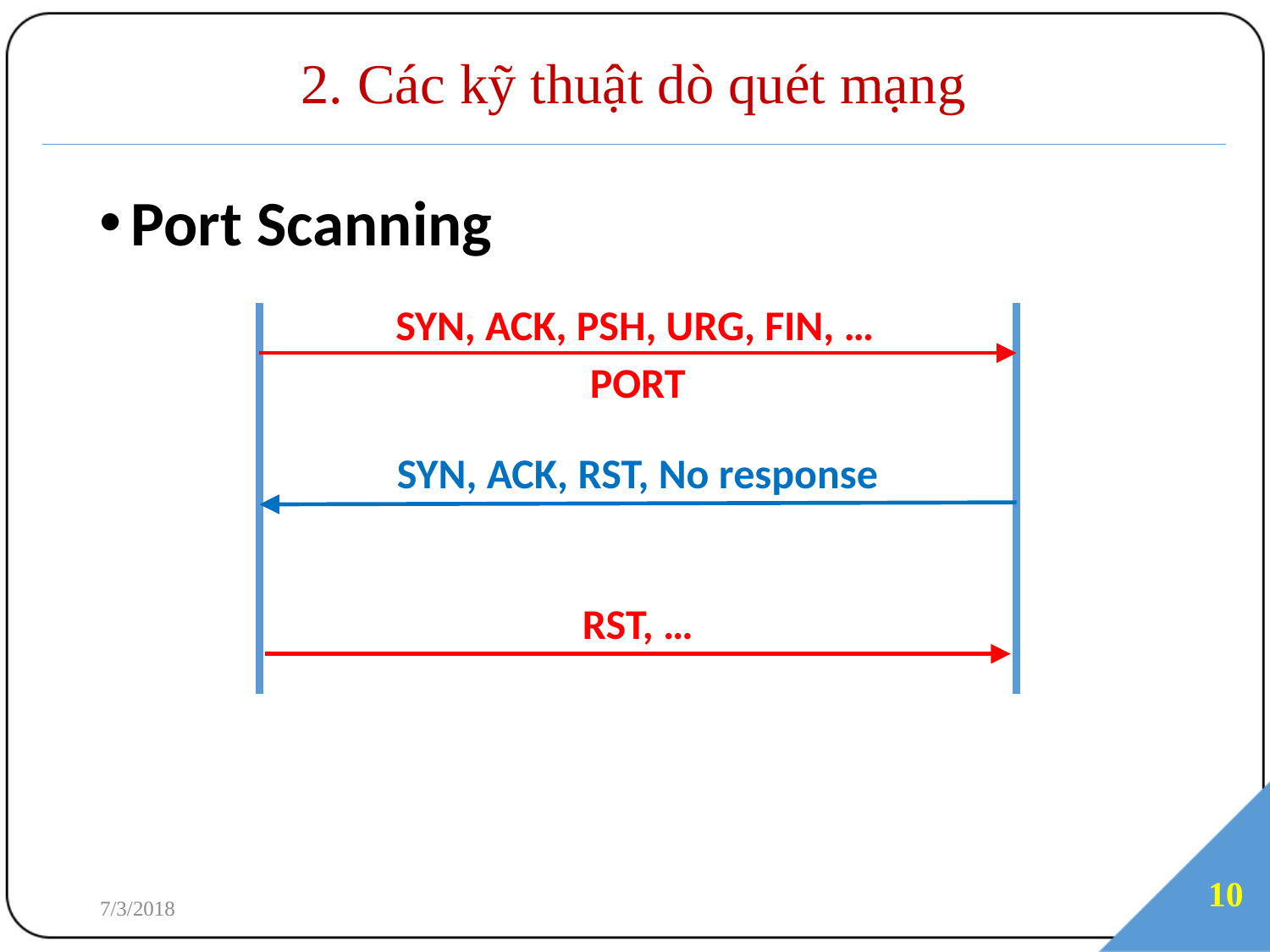

# 2. Các kỹ thuật dò quét mạng
Port Scanning
SYN, ACK, PSH, URG, FIN, …
PORT
SYN, ACK, RST, No response
RST, …
10
7/3/2018